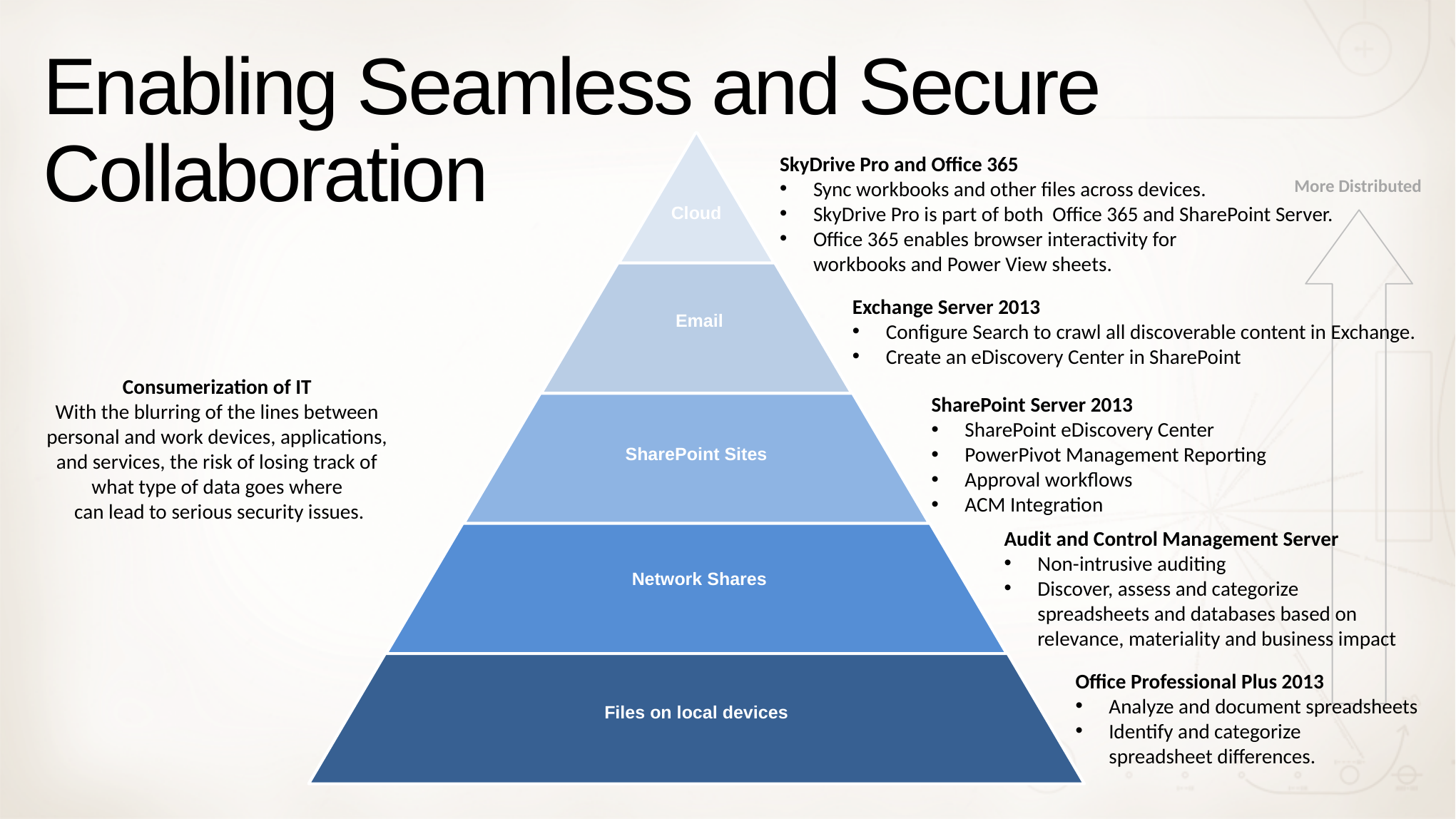

# Enabling Seamless and Secure Collaboration

Cloud
Email
SharePoint Sites
Network Shares
Files on local devices
SkyDrive Pro and Office 365
Sync workbooks and other files across devices.
SkyDrive Pro is part of both  Office 365 and SharePoint Server.
Office 365 enables browser interactivity for
workbooks and Power View sheets.

More Distributed
Exchange Server 2013
Configure Search to crawl all discoverable content in Exchange.
Create an eDiscovery Center in SharePoint
Consumerization of IT
With the blurring of the lines between
personal and work devices, applications,
and services, the risk of losing track of
what type of data goes where
can lead to serious security issues.
SharePoint Server 2013
SharePoint eDiscovery Center
PowerPivot Management Reporting
Approval workflows
ACM Integration

Audit and Control Management Server
Non-intrusive auditing
Discover, assess and categorize
spreadsheets and databases based on
relevance, materiality and business impact
Office Professional Plus 2013
Analyze and document spreadsheets
Identify and categorize
spreadsheet differences.